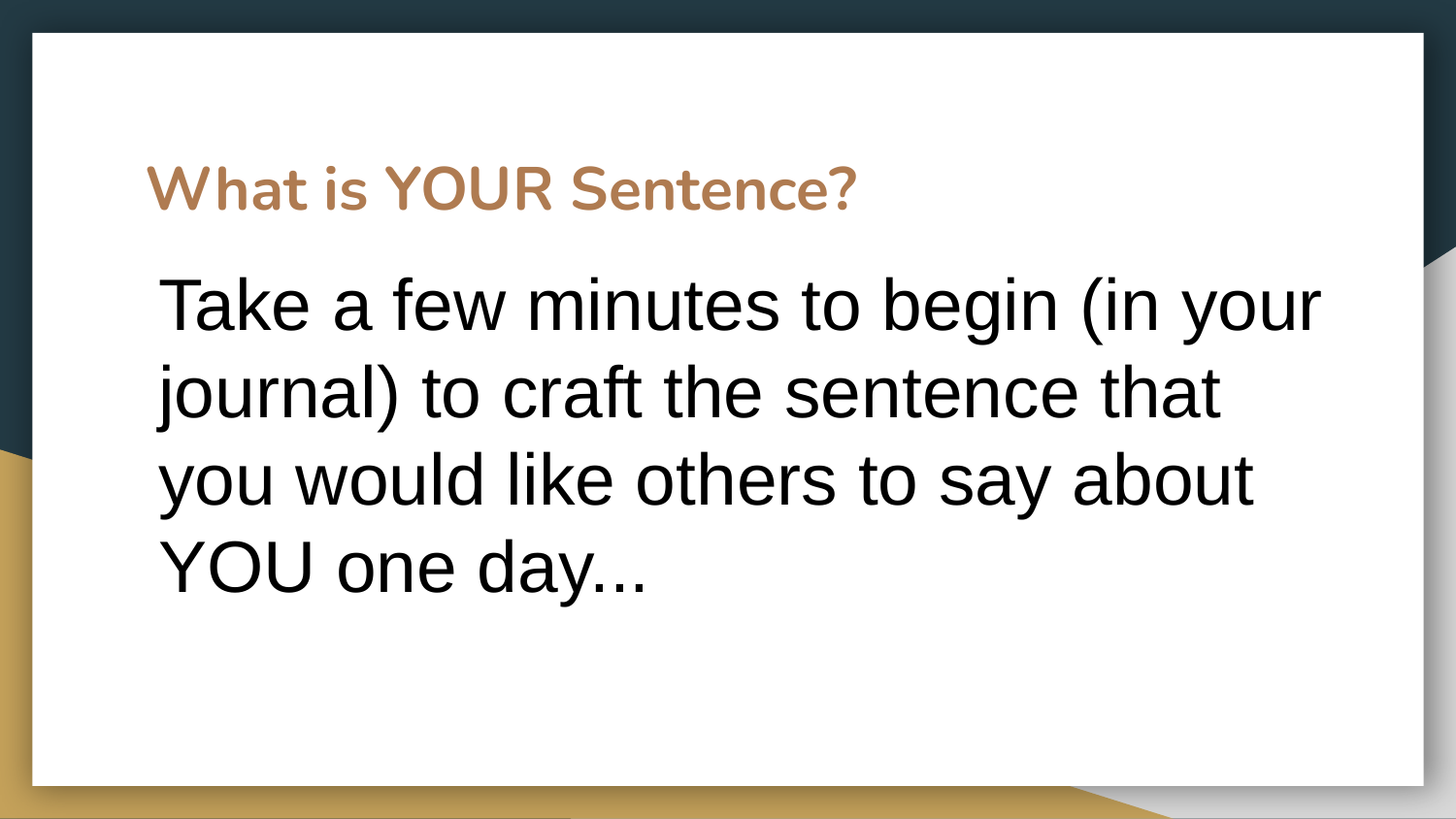

# What is YOUR Sentence?
Take a few minutes to begin (in your journal) to craft the sentence that you would like others to say about YOU one day...